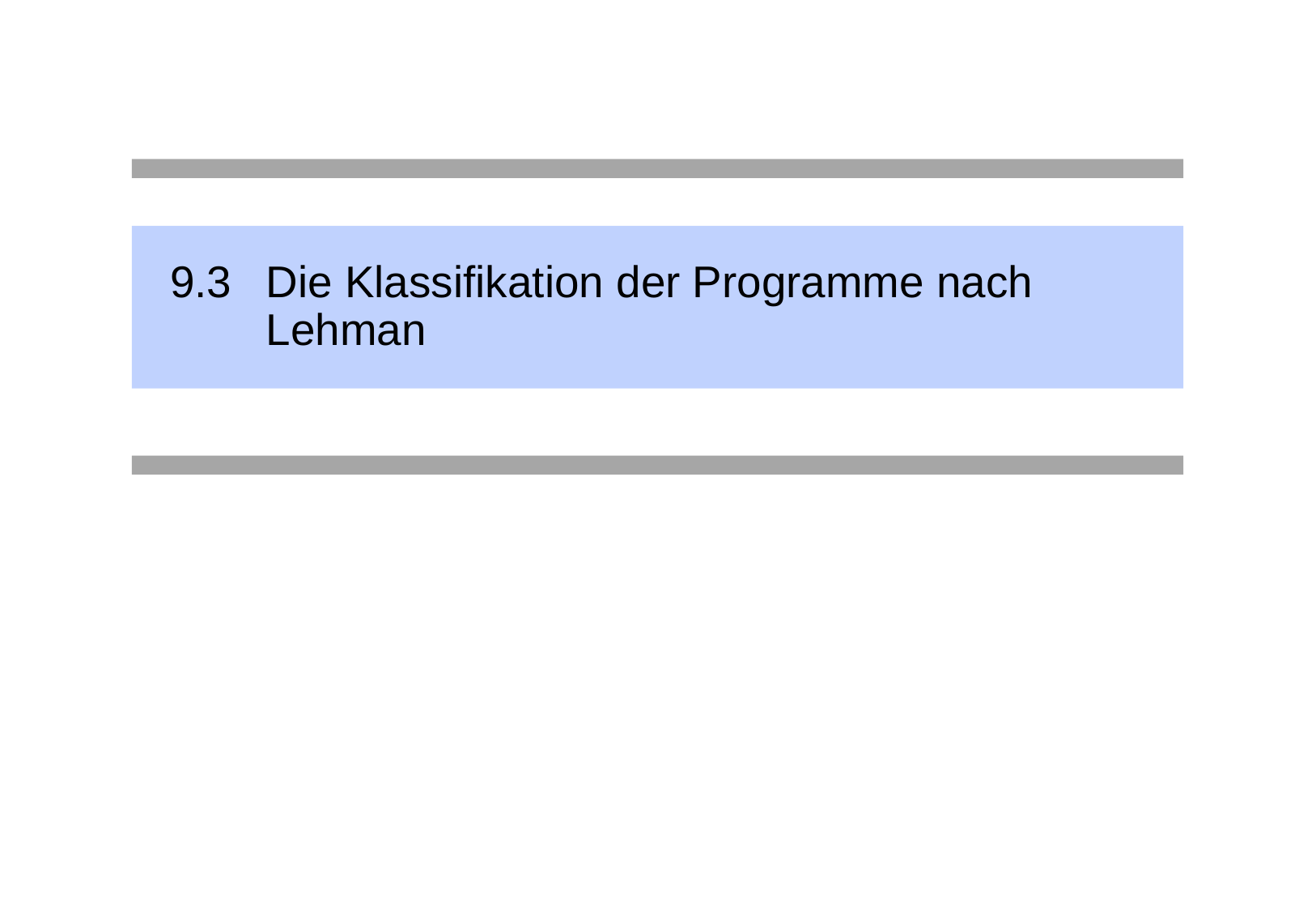

# 9.3	Die Klassifikation der Programme nach Lehman